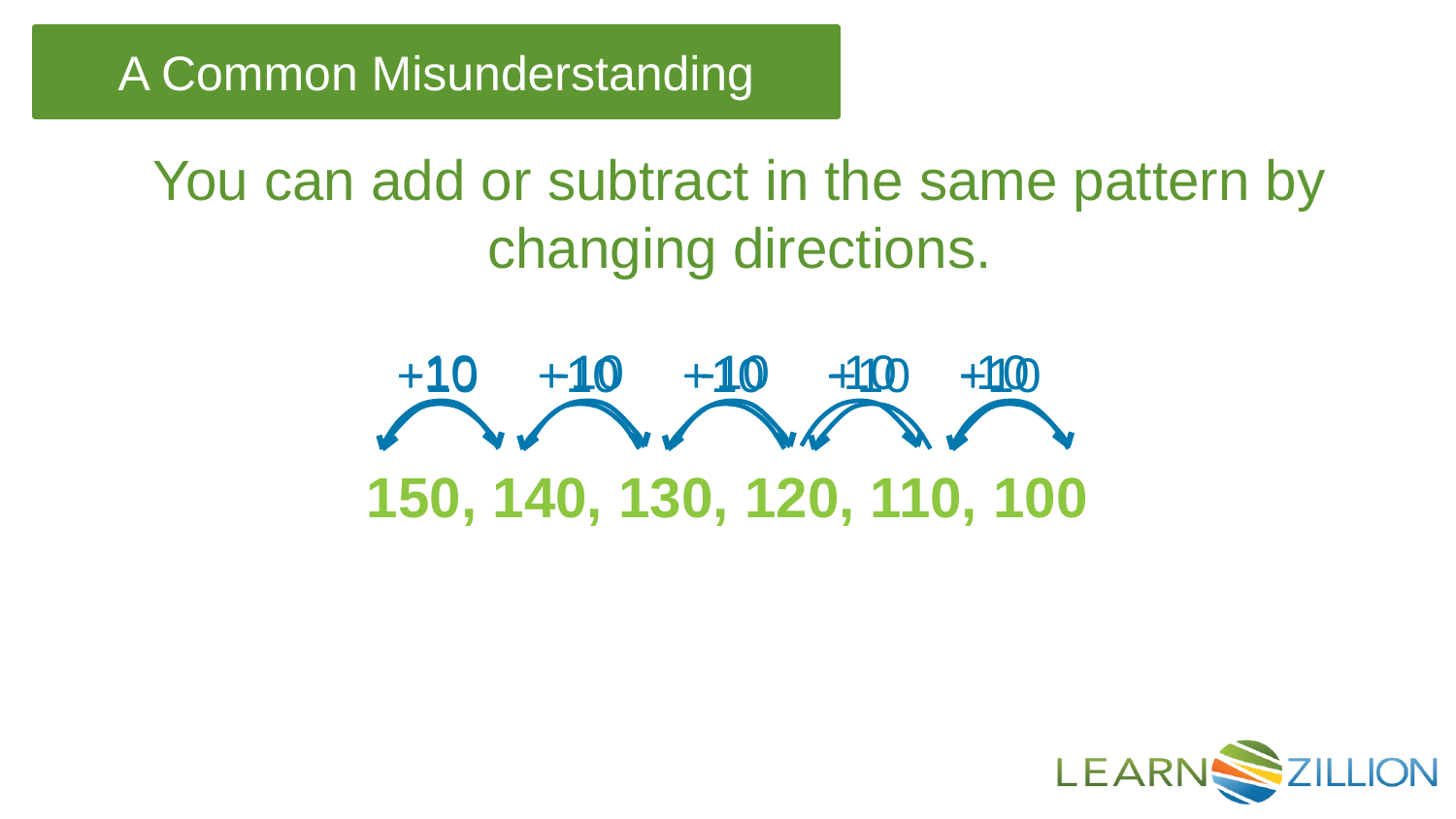

You can add or subtract in the same pattern by changing directions.
-10
-10
-10
-10
-10
+10
+10
+10
+10
+10

150, 140, 130, 120, 110, 100